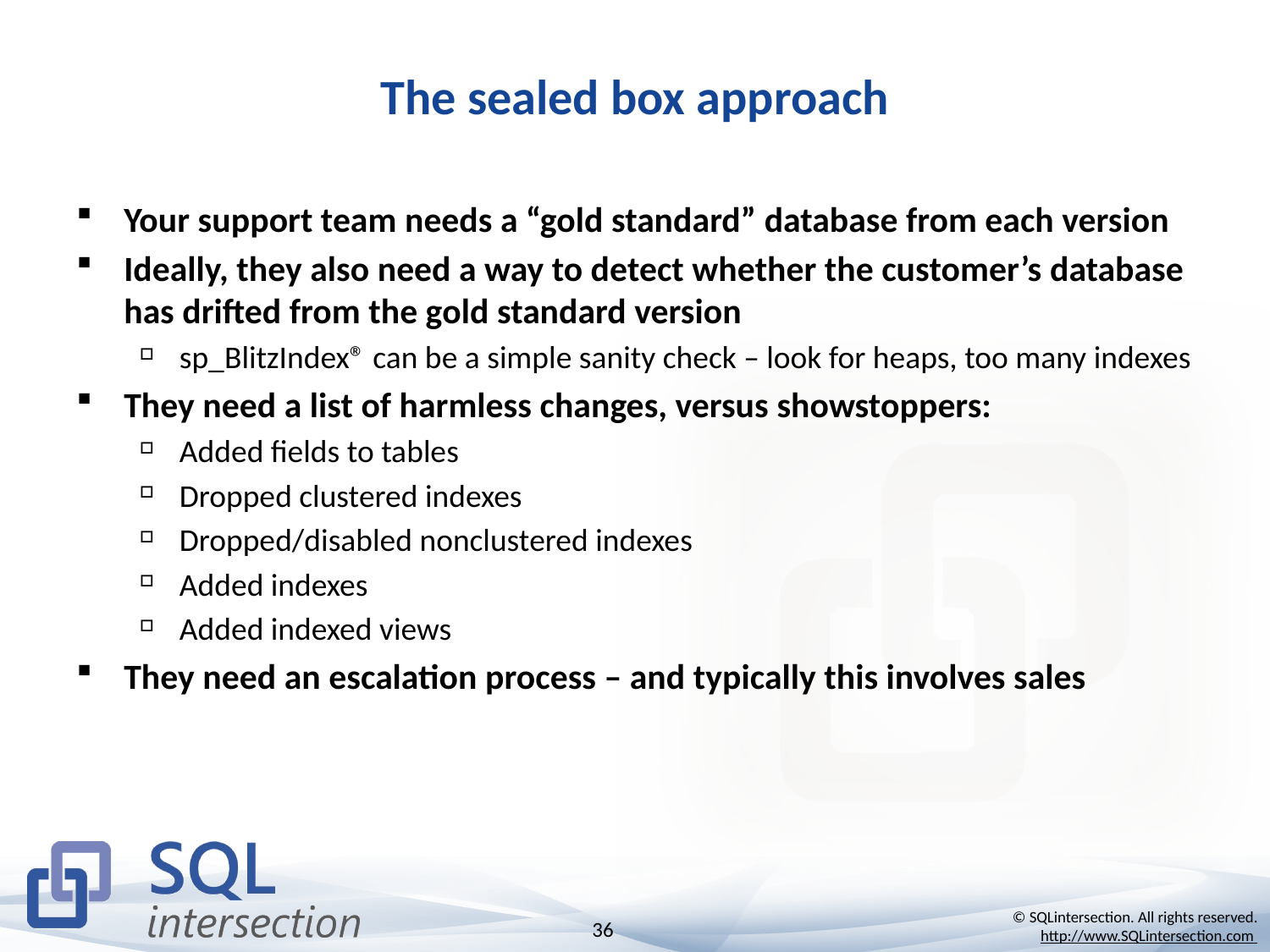

# The sealed box approach
Your support team needs a “gold standard” database from each version
Ideally, they also need a way to detect whether the customer’s database has drifted from the gold standard version
sp_BlitzIndex® can be a simple sanity check – look for heaps, too many indexes
They need a list of harmless changes, versus showstoppers:
Added fields to tables
Dropped clustered indexes
Dropped/disabled nonclustered indexes
Added indexes
Added indexed views
They need an escalation process – and typically this involves sales